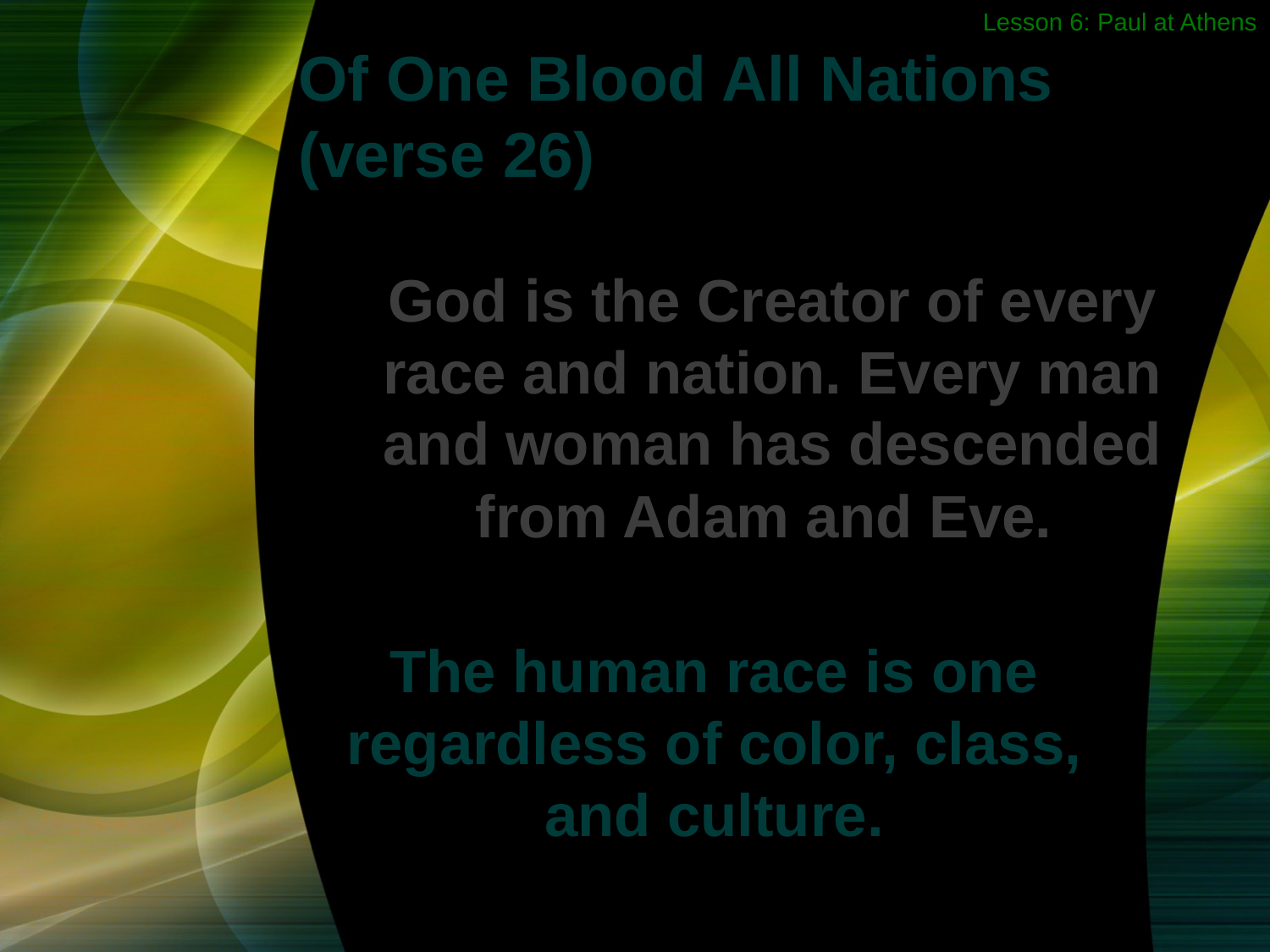

Lesson 6: Paul at Athens
Of One Blood All Nations (verse 26)
God is the Creator of every race and nation. Every man and woman has descended from Adam and Eve.
The human race is one regardless of color, class,
and culture.